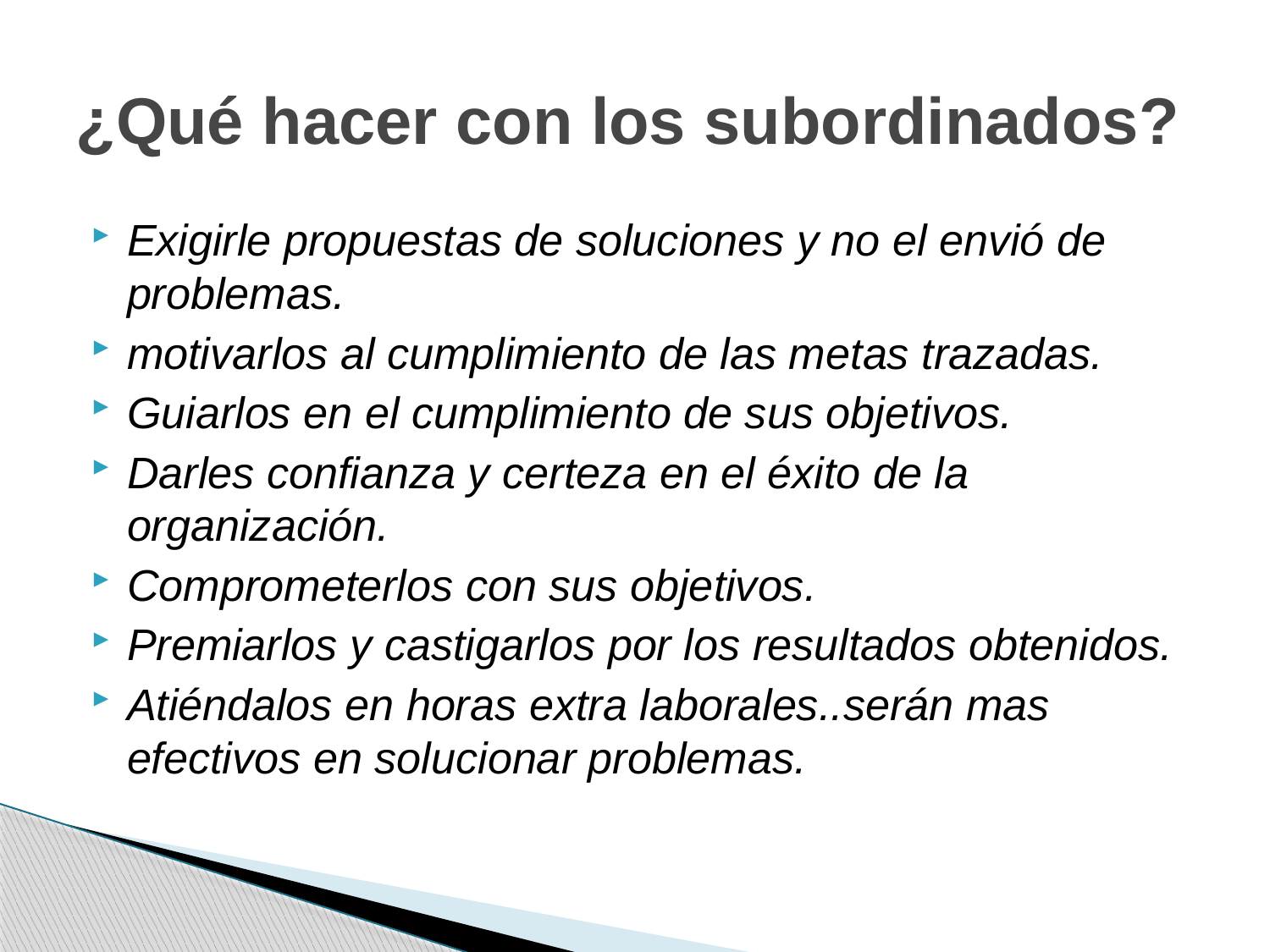

# ¿Qué hacer con los subordinados?
Exigirle propuestas de soluciones y no el envió de problemas.
motivarlos al cumplimiento de las metas trazadas.
Guiarlos en el cumplimiento de sus objetivos.
Darles confianza y certeza en el éxito de la organización.
Comprometerlos con sus objetivos.
Premiarlos y castigarlos por los resultados obtenidos.
Atiéndalos en horas extra laborales..serán mas efectivos en solucionar problemas.